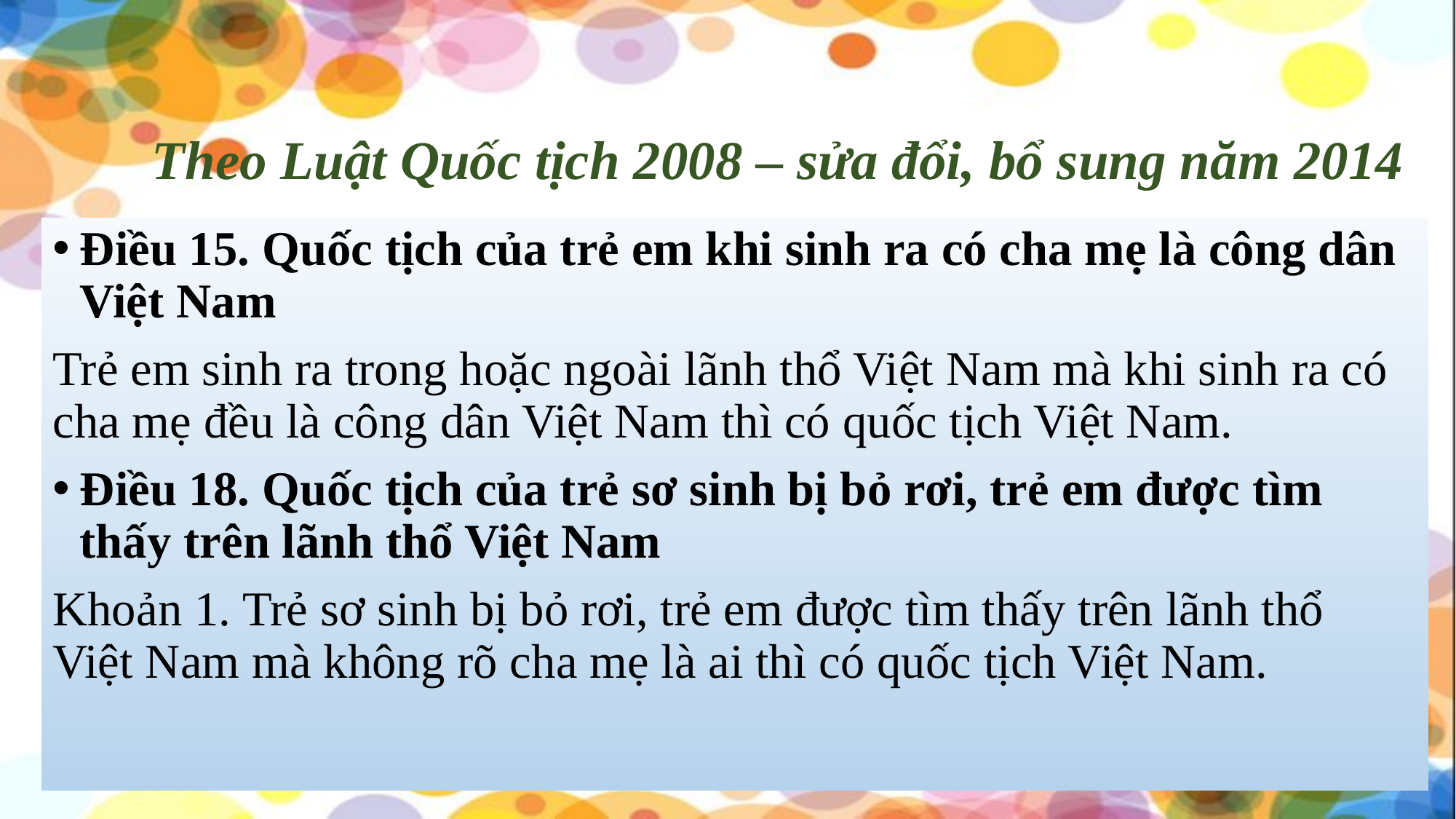

# Theo Luật Quốc tịch 2008 – sửa đổi, bổ sung năm 2014
Điều 15. Quốc tịch của trẻ em khi sinh ra có cha mẹ là công dân Việt Nam
Trẻ em sinh ra trong hoặc ngoài lãnh thổ Việt Nam mà khi sinh ra có cha mẹ đều là công dân Việt Nam thì có quốc tịch Việt Nam.
Điều 18. Quốc tịch của trẻ sơ sinh bị bỏ rơi, trẻ em được tìm thấy trên lãnh thổ Việt Nam
Khoản 1. Trẻ sơ sinh bị bỏ rơi, trẻ em được tìm thấy trên lãnh thổ Việt Nam mà không rõ cha mẹ là ai thì có quốc tịch Việt Nam.